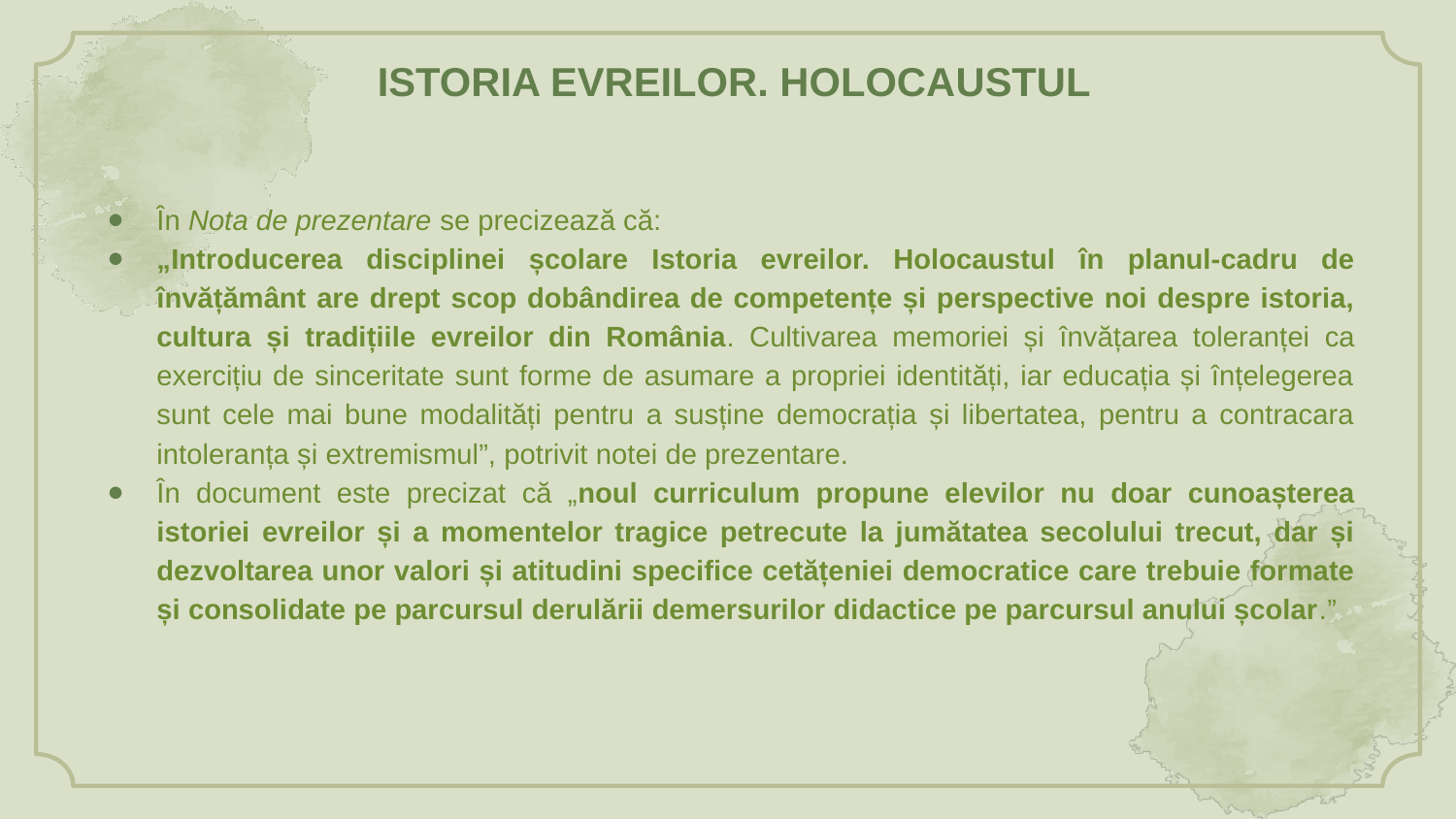

# ISTORIA EVREILOR. HOLOCAUSTUL

În Nota de prezentare se precizează că:
„Introducerea disciplinei școlare Istoria evreilor. Holocaustul în planul-cadru de învățământ are drept scop dobândirea de competențe și perspective noi despre istoria, cultura și tradițiile evreilor din România. Cultivarea memoriei și învățarea toleranței ca exercițiu de sinceritate sunt forme de asumare a propriei identități, iar educația și înțelegerea sunt cele mai bune modalități pentru a susține democrația și libertatea, pentru a contracara intoleranța și extremismul”, potrivit notei de prezentare.
În document este precizat că „noul curriculum propune elevilor nu doar cunoașterea istoriei evreilor și a momentelor tragice petrecute la jumătatea secolului trecut, dar și dezvoltarea unor valori și atitudini specifice cetățeniei democratice care trebuie formate și consolidate pe parcursul derulării demersurilor didactice pe parcursul anului școlar.”